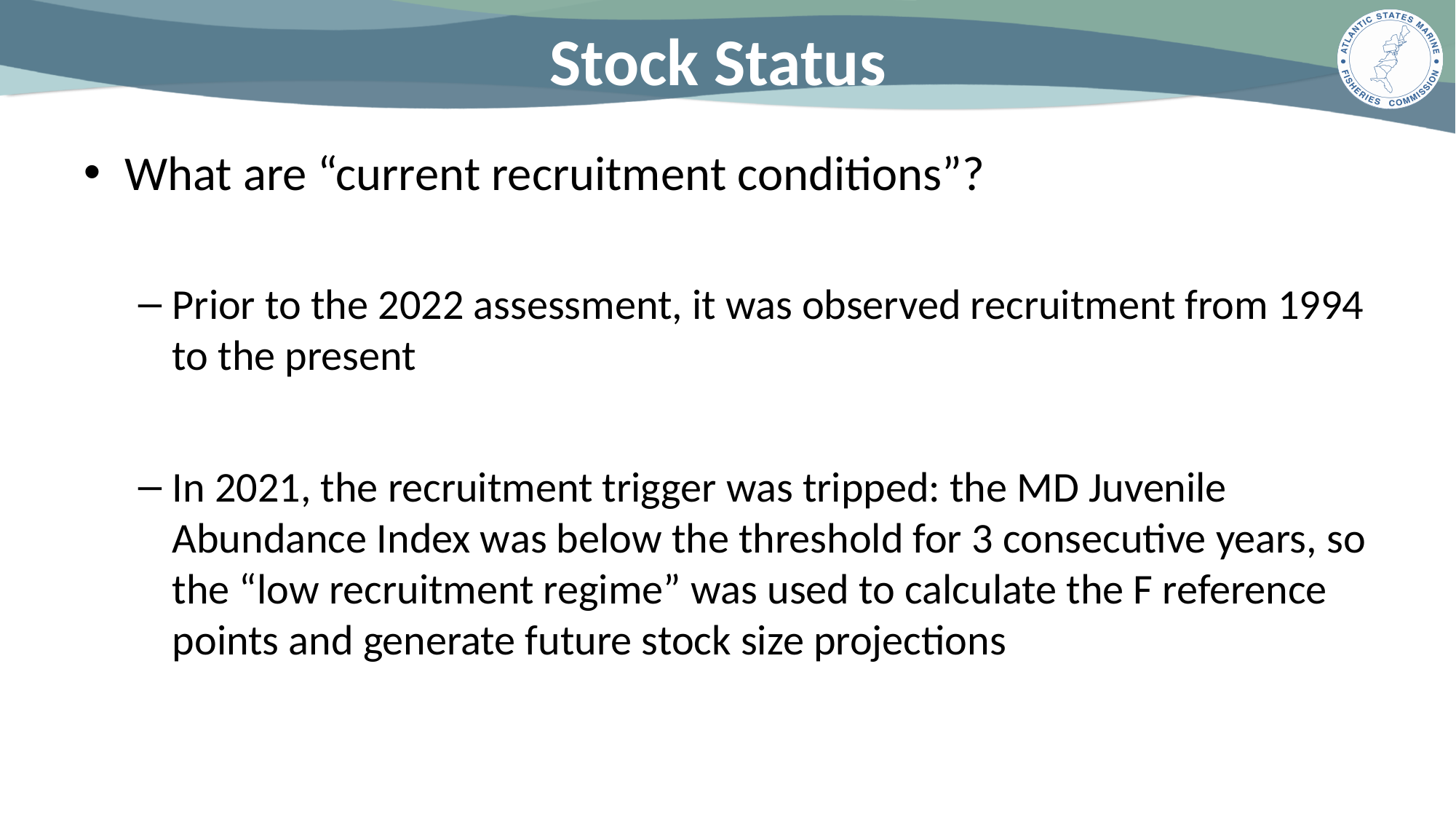

# Stock Status
What are “current recruitment conditions”?

Prior to the 2022 assessment, it was observed recruitment from 1994 to the present

In 2021, the recruitment trigger was tripped: the MD Juvenile Abundance Index was below the threshold for 3 consecutive years, so the “low recruitment regime” was used to calculate the F reference points and generate future stock size projections